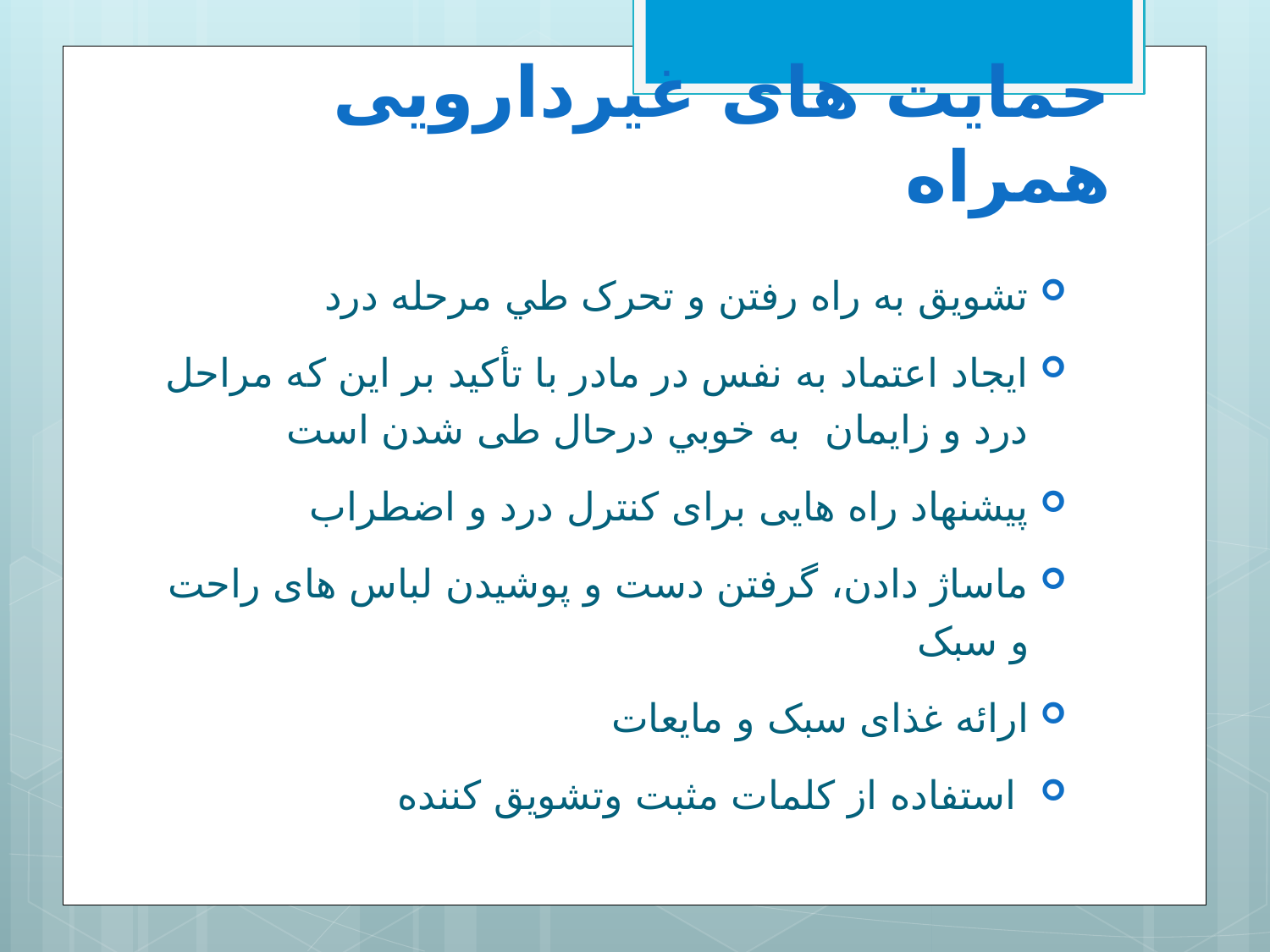

# حمایت های غیردارویی همراه
تشویق به راه رفتن و تحرک طي مرحله درد
ایجاد اعتماد به نفس در مادر با تأکید بر این که مراحل درد و زایمان  به خوبي درحال طی شدن است
پیشنهاد راه هایی برای کنترل درد و اضطراب
ماساژ دادن، گرفتن دست و پوشیدن لباس های راحت و سبک
ارائه غذای سبک و مایعات
 استفاده از کلمات مثبت وتشویق کننده